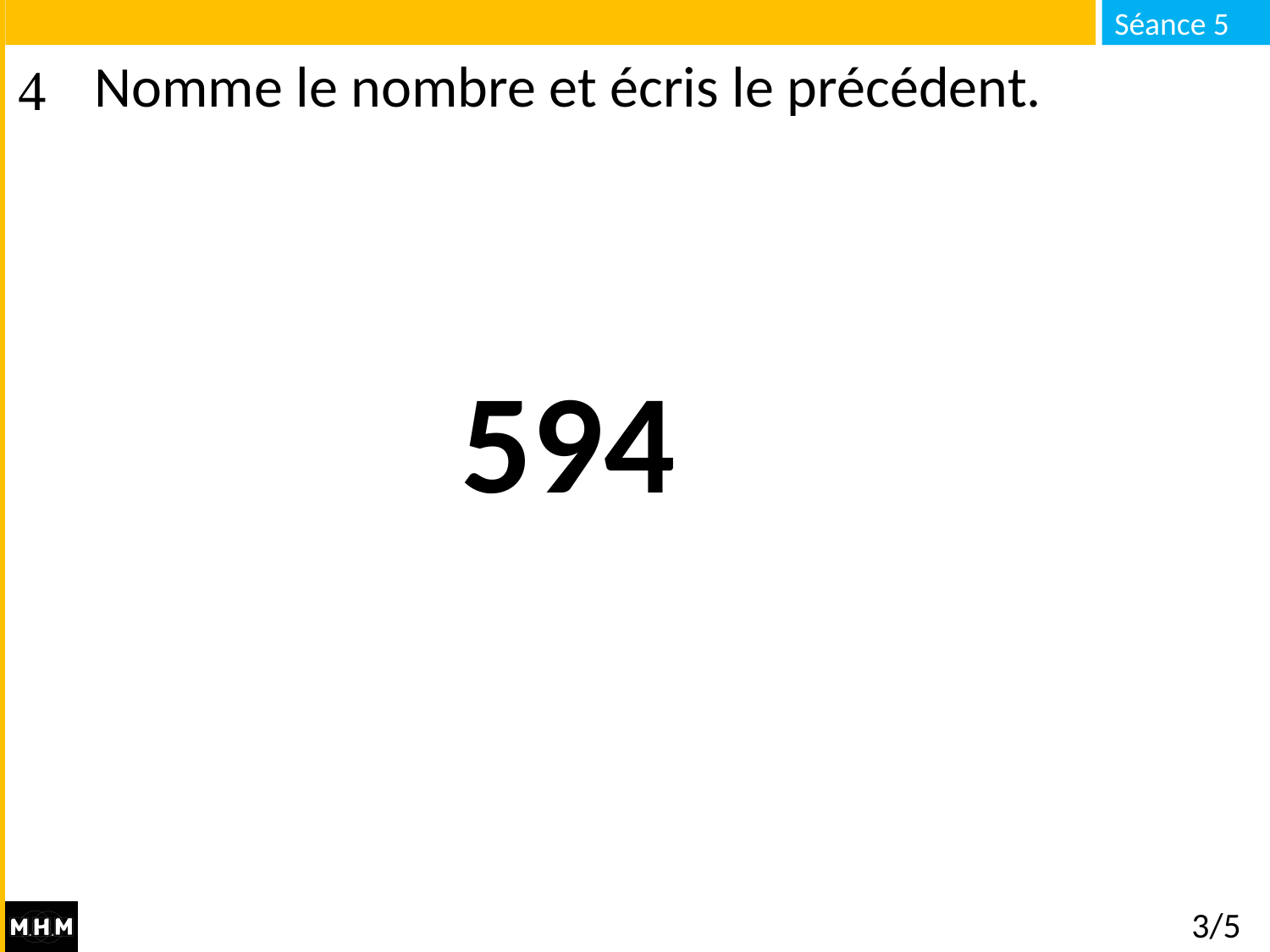

# Nomme le nombre et écris le précédent.
594
3/5